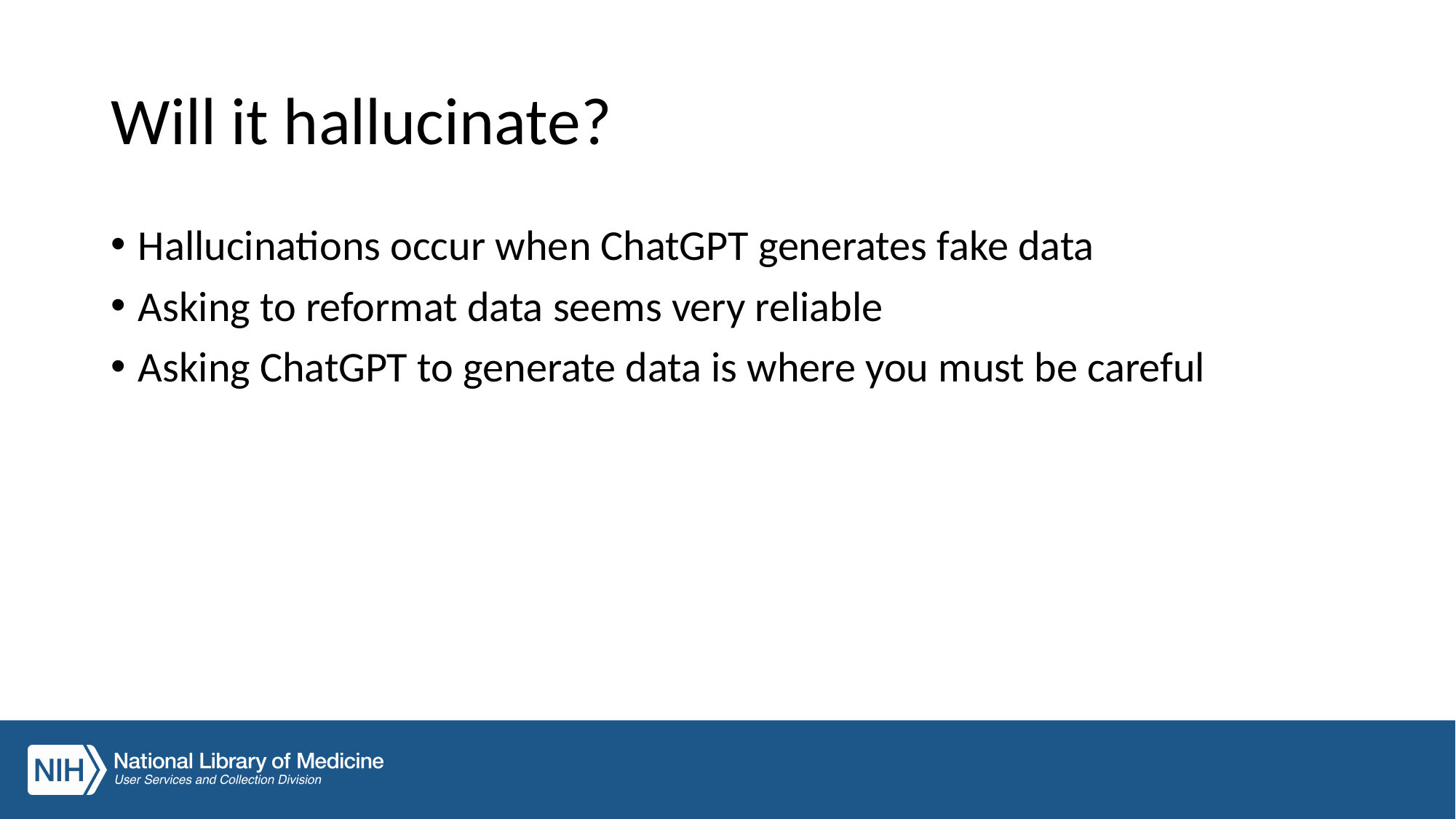

# Will it hallucinate?
Hallucinations occur when ChatGPT generates fake data
Asking to reformat data seems very reliable
Asking ChatGPT to generate data is where you must be careful